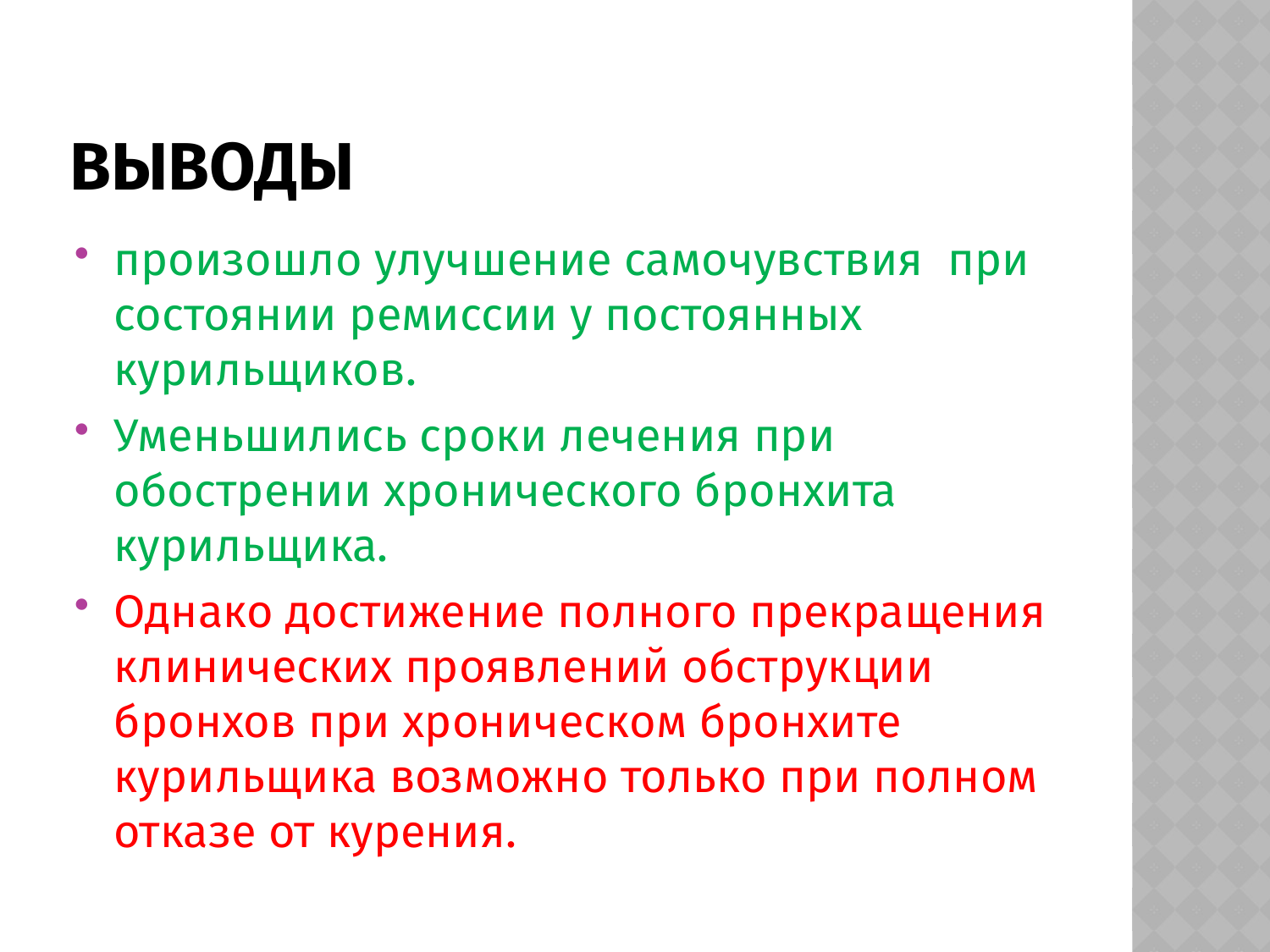

# ВЫВОДЫ
произошло улучшение самочувствия  при состоянии ремиссии у постоянных курильщиков.
Уменьшились сроки лечения при обострении хронического бронхита курильщика.
Однако достижение полного прекращения клинических проявлений обструкции бронхов при хроническом бронхите курильщика возможно только при полном отказе от курения.